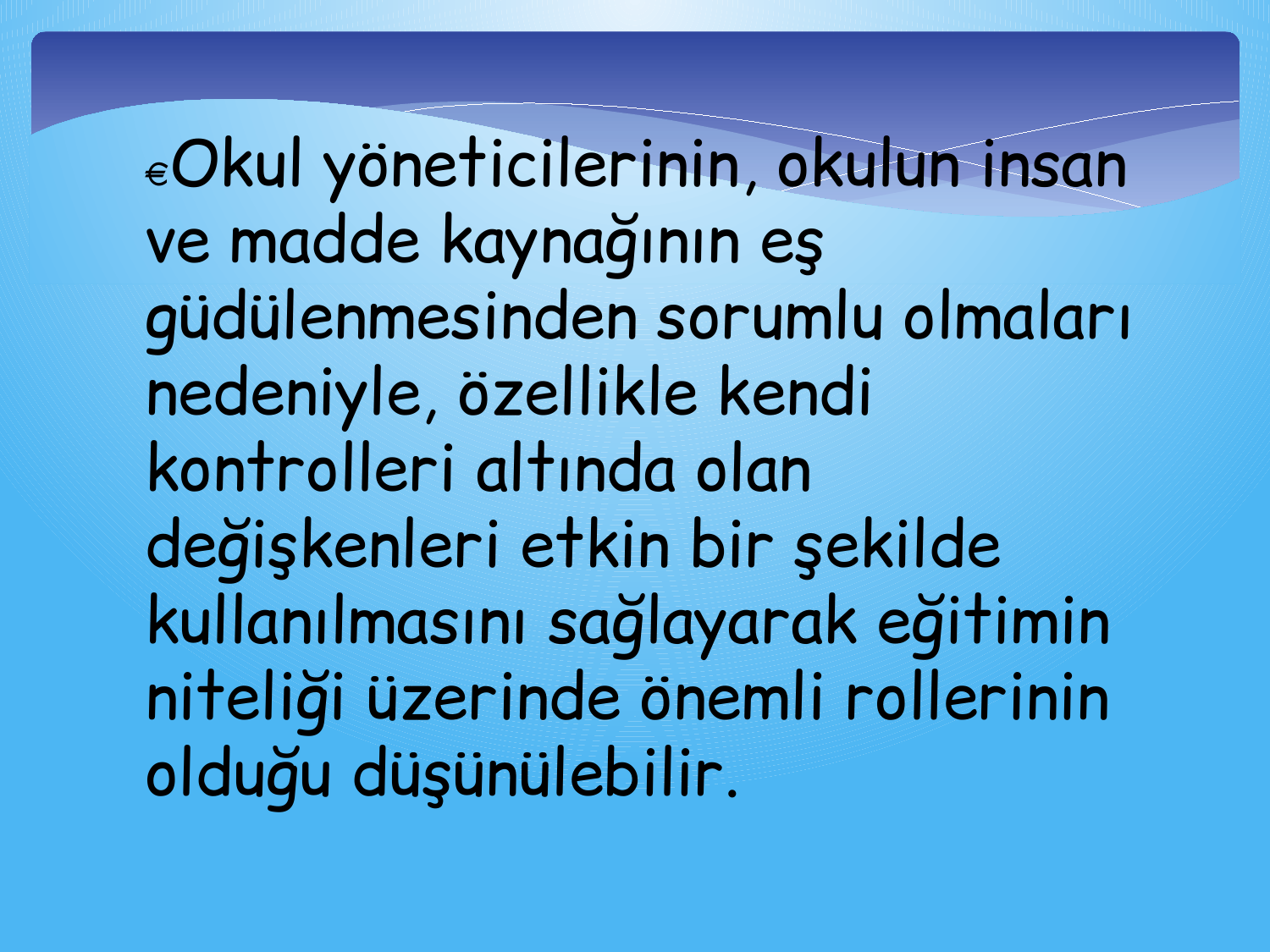

Okul yöneticilerinin, okulun insan ve madde kaynağının eş güdülenmesinden sorumlu olmaları nedeniyle, özellikle kendi kontrolleri altında olan değişkenleri etkin bir şekilde kullanılmasını sağlayarak eğitimin niteliği üzerinde önemli rollerinin olduğu düşünülebilir.